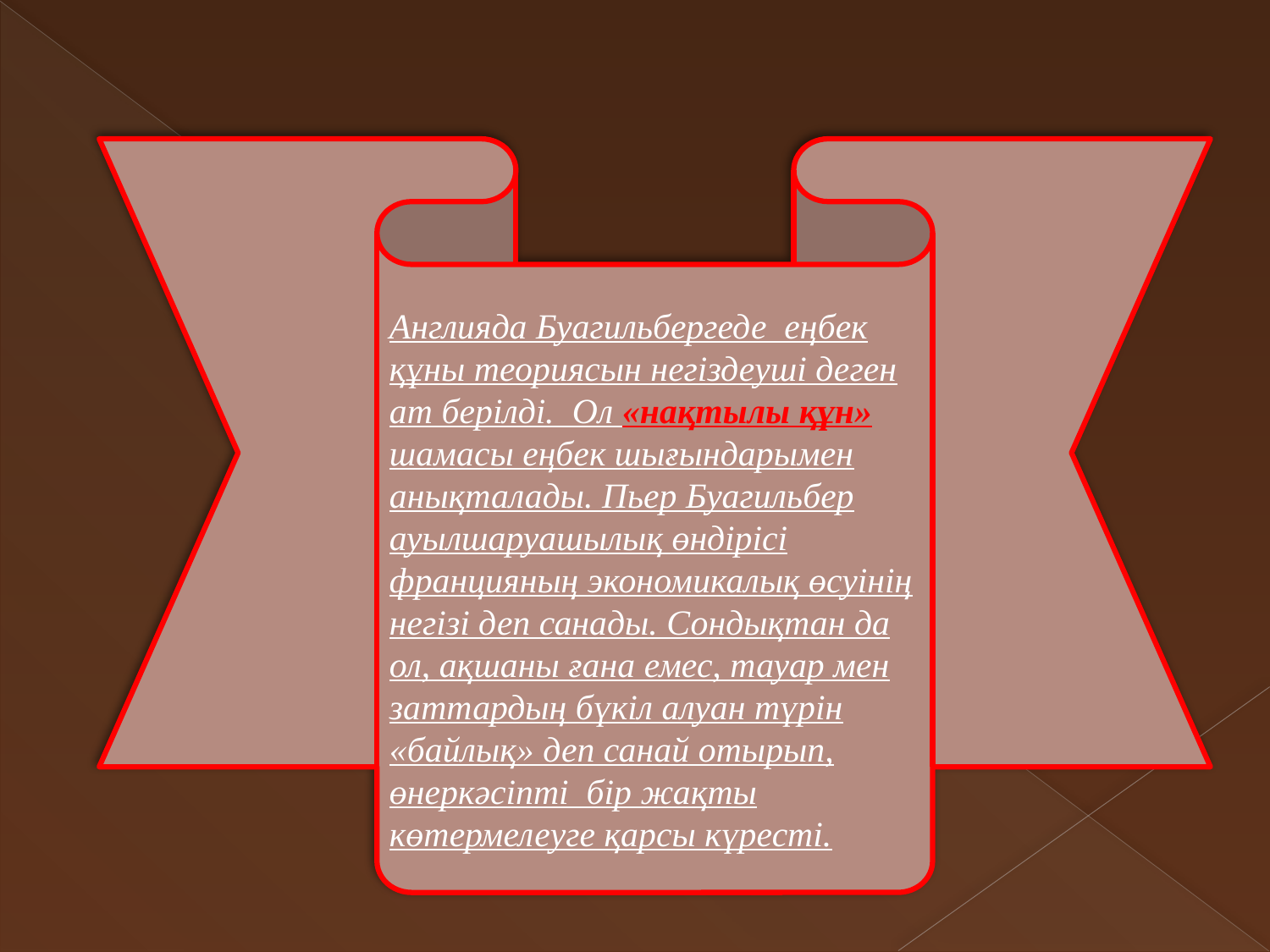

#
Англияда Буагильбергеде  еңбек құны теориясын негіздеуші деген ат берілді.  Ол «нақтылы құн» шамасы еңбек шығындарымен анықталады. Пьер Буагильбер ауылшаруашылық өндірісі францияның экономикалық өсуінің негізі деп санады. Сондықтан да ол, ақшаны ғана емес, тауар мен заттардың бүкіл алуан түрін «байлық» деп санай отырып, өнеркәсіпті  бір жақты көтермелеуге қарсы күресті.